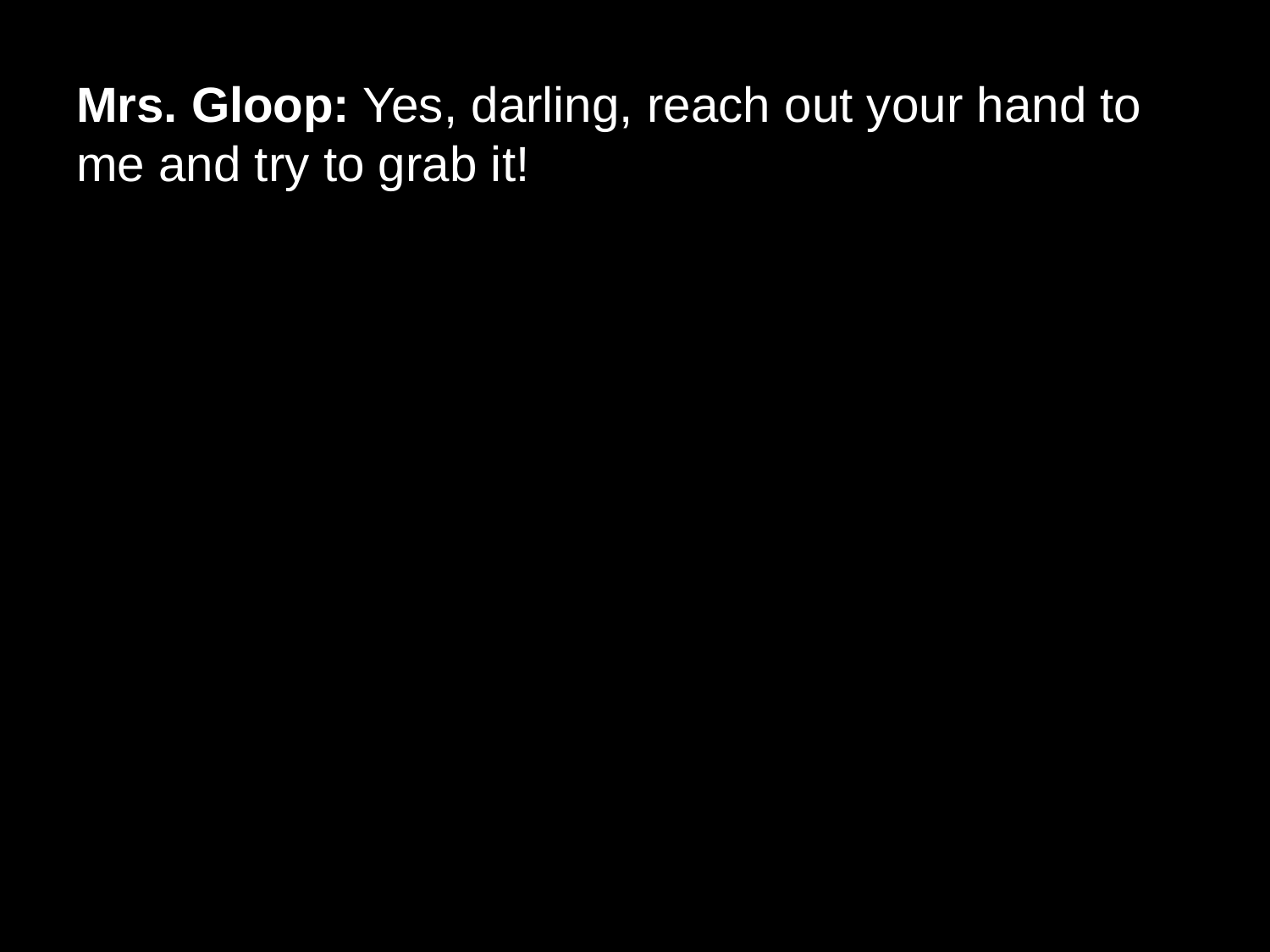

# Mrs. Gloop: Yes, darling, reach out your hand to me and try to grab it!